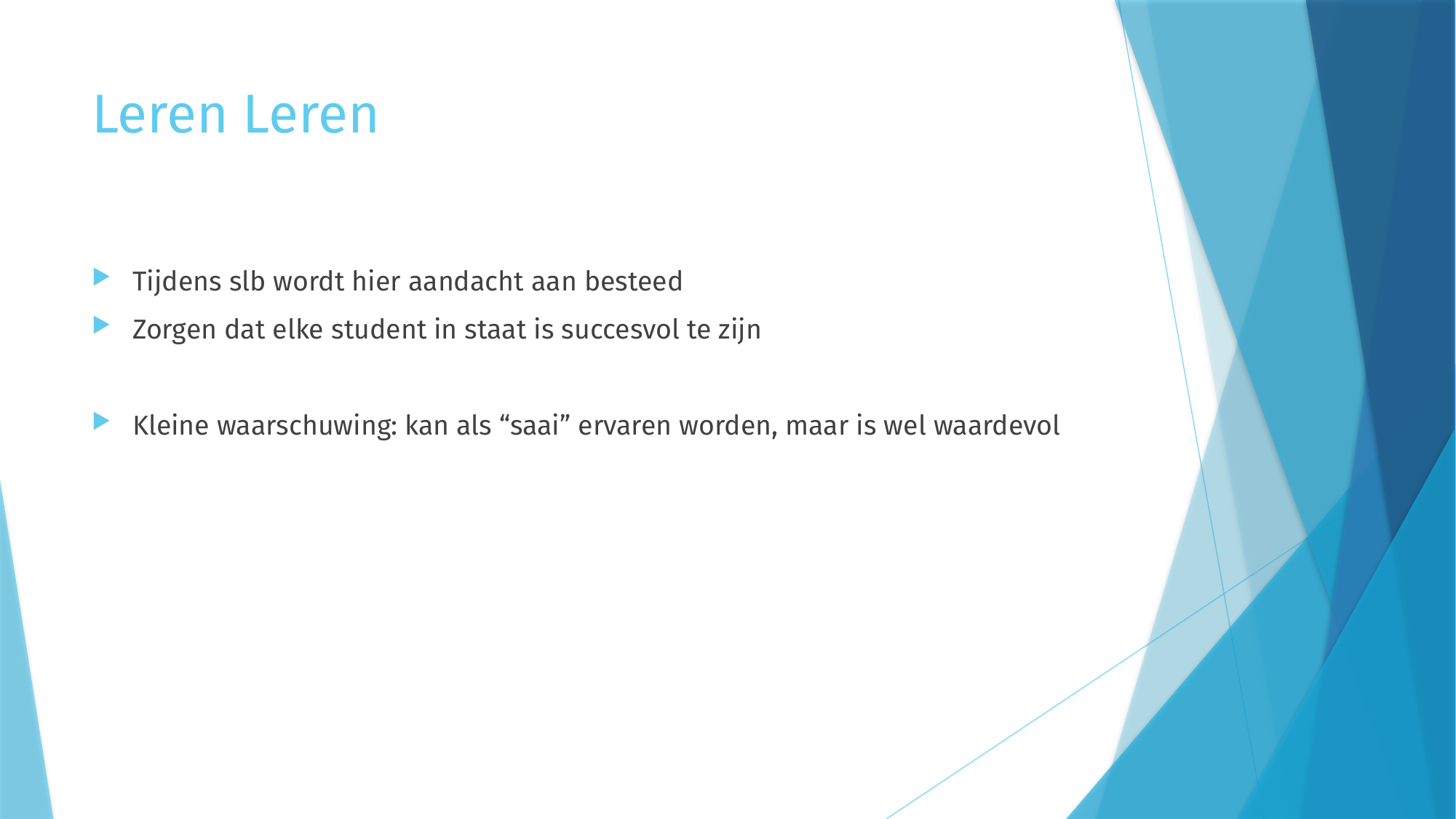

# Leren Leren
Tijdens slb wordt hier aandacht aan besteed
Zorgen dat elke student in staat is succesvol te zijn

Kleine waarschuwing: kan als “saai” ervaren worden, maar is wel waardevol